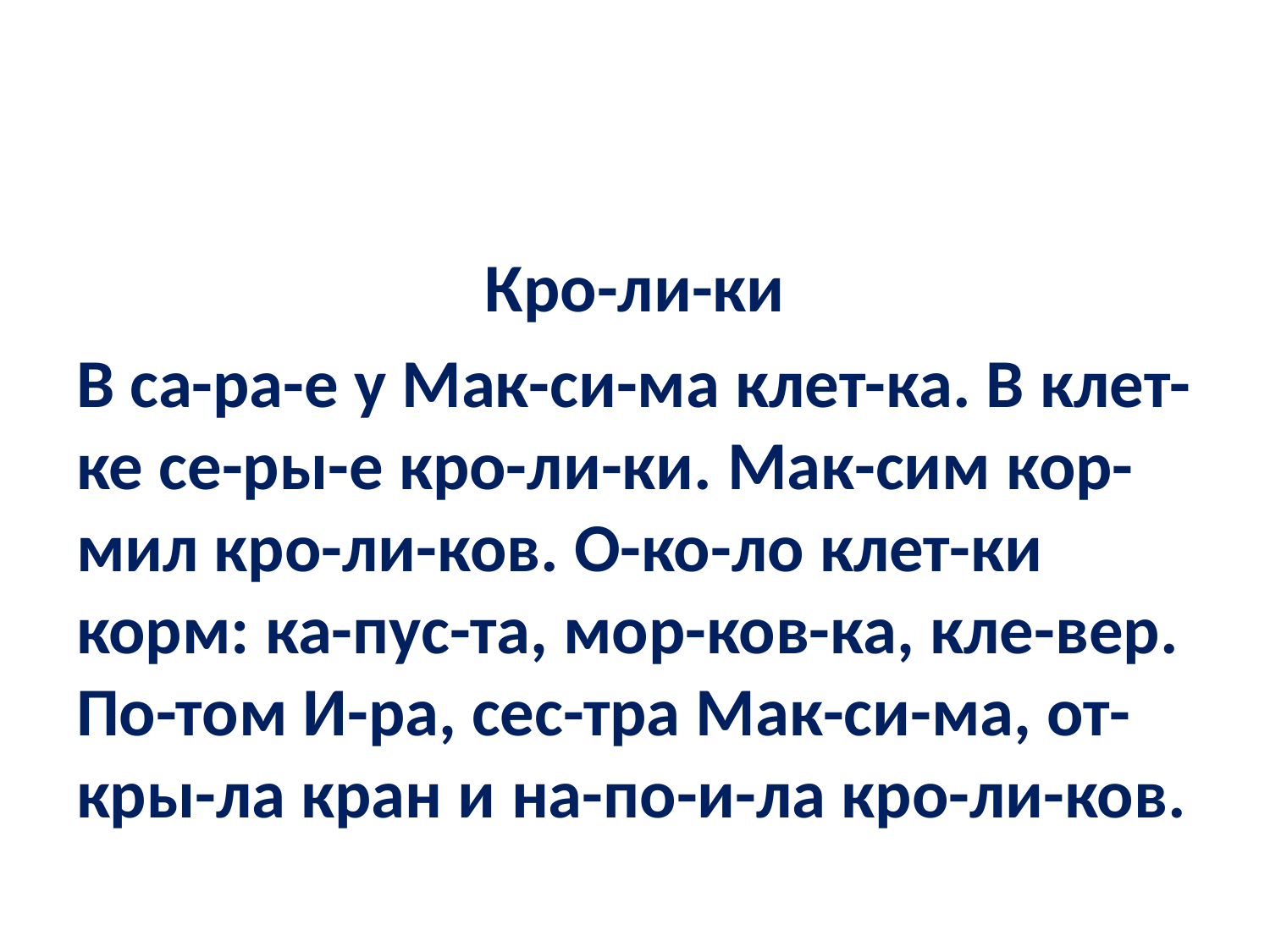

#

Кро-ли-ки
В са-ра-е у Мак-си-ма клет-ка. В клет-ке се-ры-е кро-ли-ки. Мак-сим кор-мил кро-ли-ков. О-ко-ло клет-ки корм: ка-пус-та, мор-ков-ка, кле-вер. По-том И-ра, сес-тра Мак-си-ма, от-кры-ла кран и на-по-и-ла кро-ли-ков.